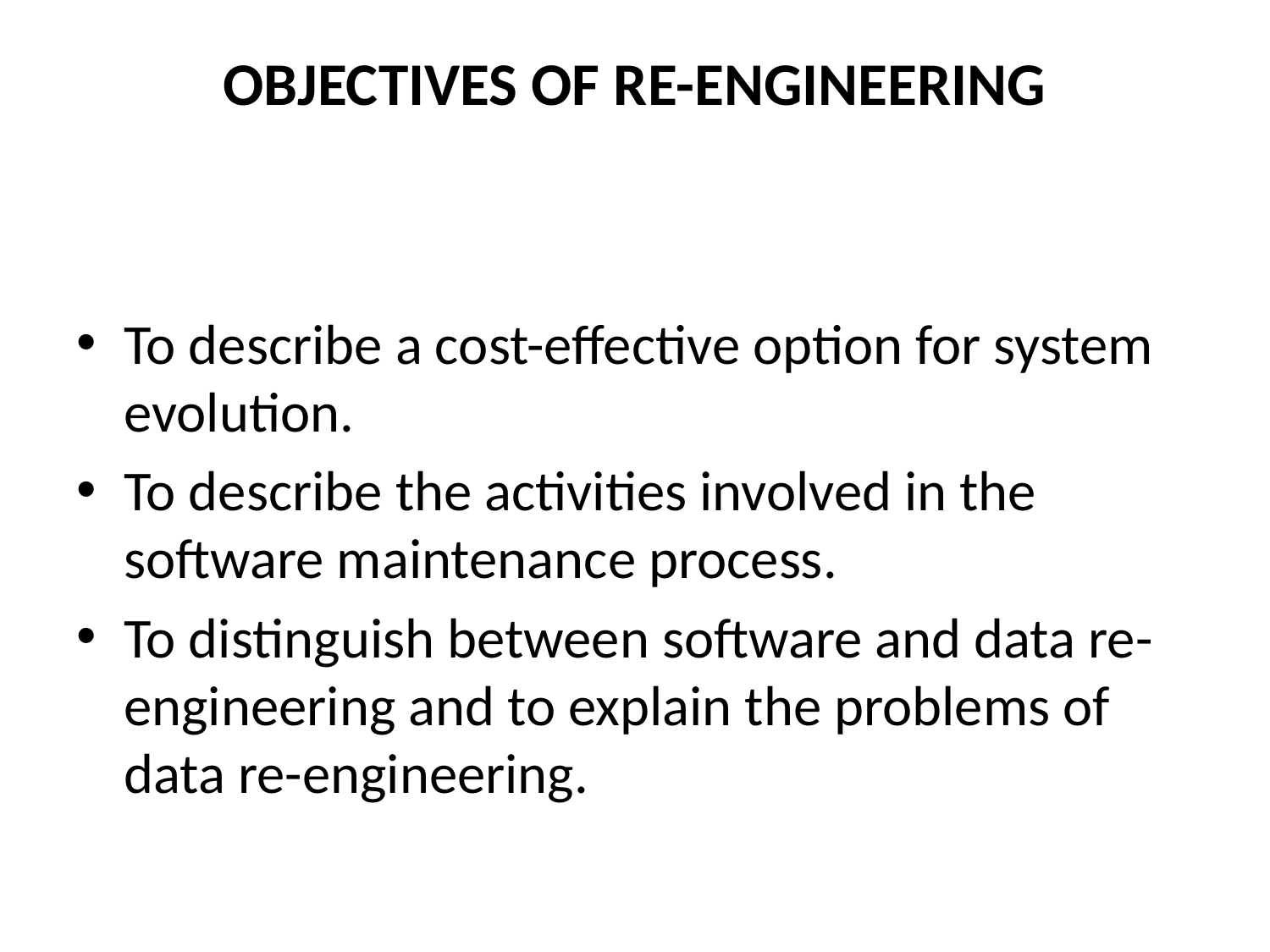

# OBJECTIVES OF RE-ENGINEERING

To describe a cost-effective option for system evolution.
To describe the activities involved in the software maintenance process.
To distinguish between software and data re-engineering and to explain the problems of data re-engineering.